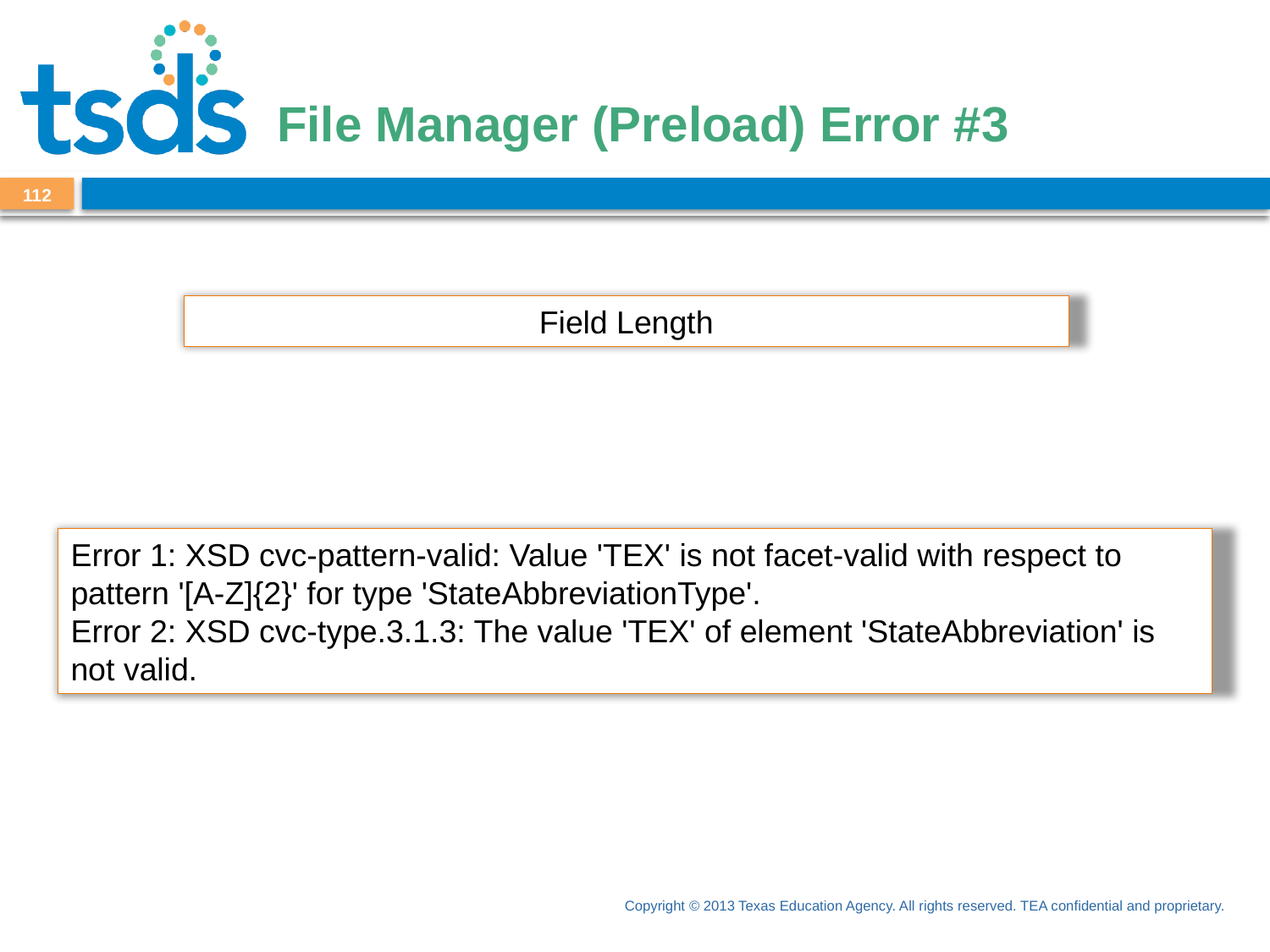

# File Manager (Preload) Error #3

112
Field Length
Error 1: XSD cvc-pattern-valid: Value 'TEX' is not facet-valid with respect to pattern '[A-Z]{2}' for type 'StateAbbreviationType'.
Error 2: XSD cvc-type.3.1.3: The value 'TEX' of element 'StateAbbreviation' is not valid.